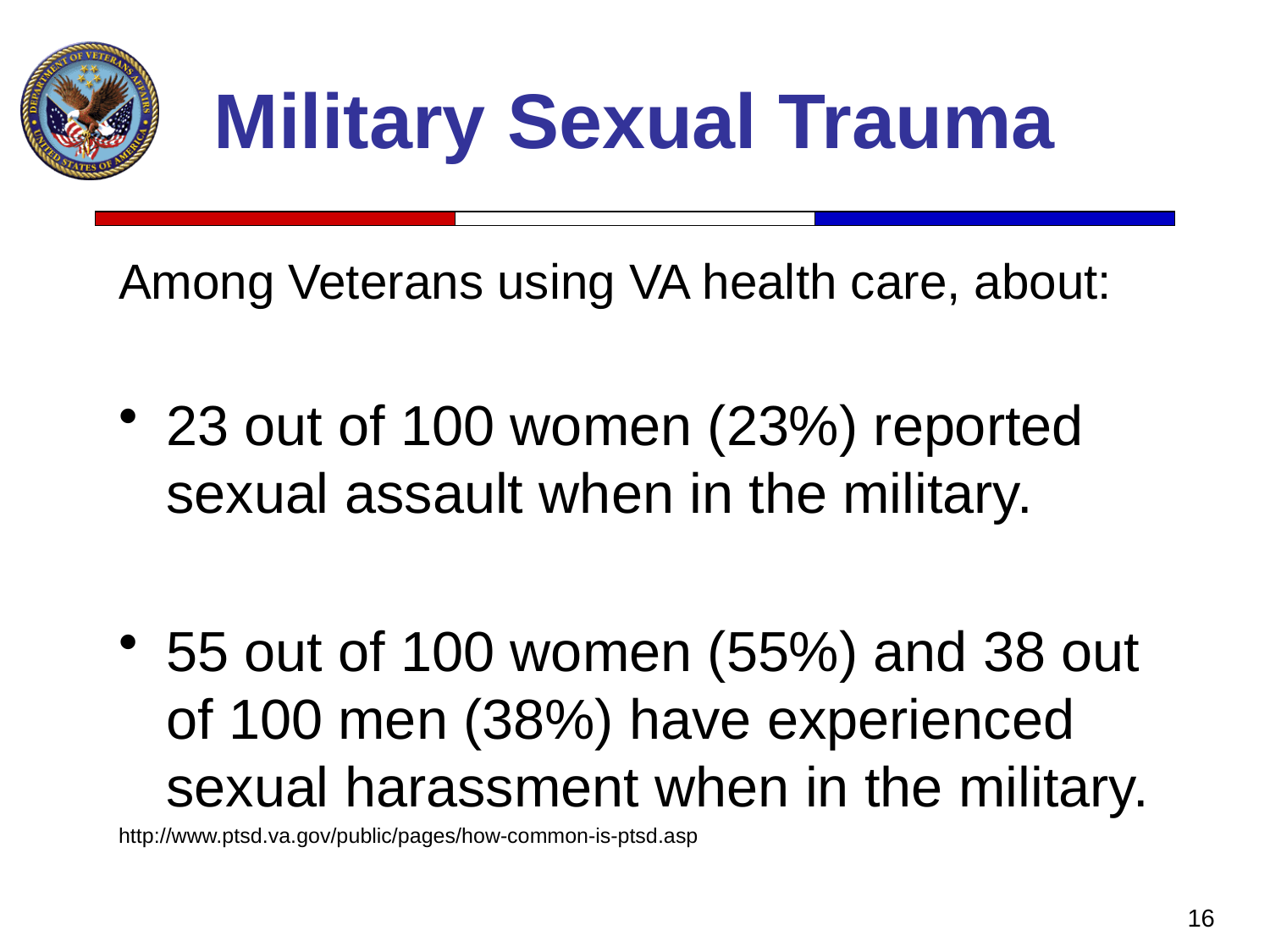

# Military Sexual Trauma
Among Veterans using VA health care, about:

23 out of 100 women (23%) reported sexual assault when in the military.

55 out of 100 women (55%) and 38 out of 100 men (38%) have experienced sexual harassment when in the military.
http://www.ptsd.va.gov/public/pages/how-common-is-ptsd.asp

16